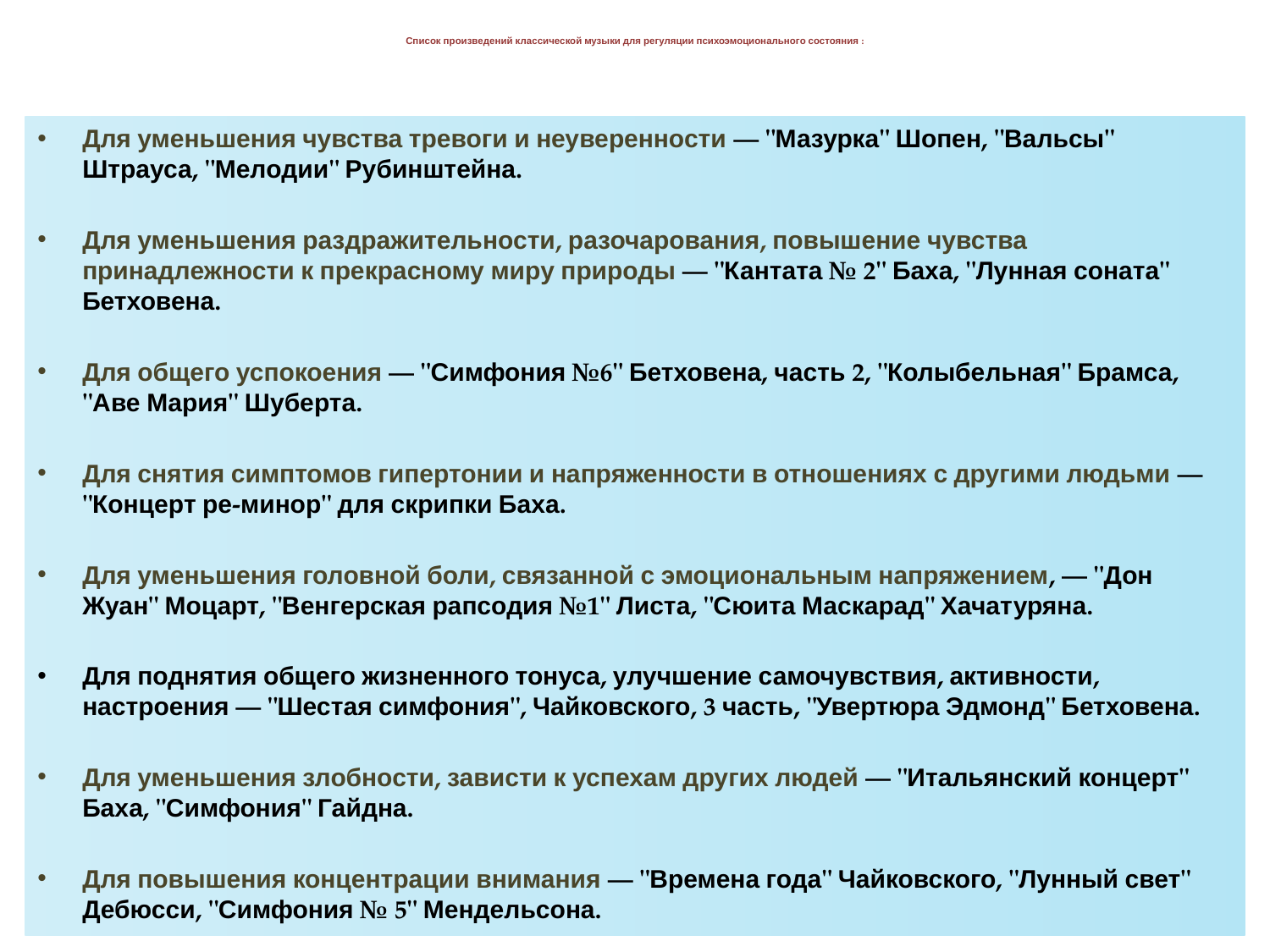

# Список произведений классической музыки для регуляции психоэмоционального состояния :
Для уменьшения чувства тревоги и неуверенности — "Мазурка" Шопен, "Вальсы" Штрауса, "Мелодии" Рубинштейна.

Для уменьшения раздражительности, разочарования, повышение чувства принадлежности к прекрасному миру природы — "Кантата № 2" Баха, "Лунная соната" Бетховена.

Для общего успокоения — "Симфония №6" Бетховена, часть 2, "Колыбельная" Брамса, "Аве Мария" Шуберта.

Для снятия симптомов гипертонии и напряженности в отношениях с другими людьми — "Концерт ре-минор" для скрипки Баха.

Для уменьшения головной боли, связанной с эмоциональным напряжением, — "Дон Жуан" Моцарт, "Венгерская рапсодия №1" Листа, "Сюита Маскарад" Хачатуряна.

Для поднятия общего жизненного тонуса, улучшение самочувствия, активности, настроения — "Шестая симфония", Чайковского, 3 часть, "Увертюра Эдмонд" Бетховена.

Для уменьшения злобности, зависти к успехам других людей — "Итальянский концерт" Баха, "Симфония" Гайдна.

Для повышения концентрации внимания — "Времена года" Чайковского, "Лунный свет" Дебюсси, "Симфония № 5" Мендельсона.